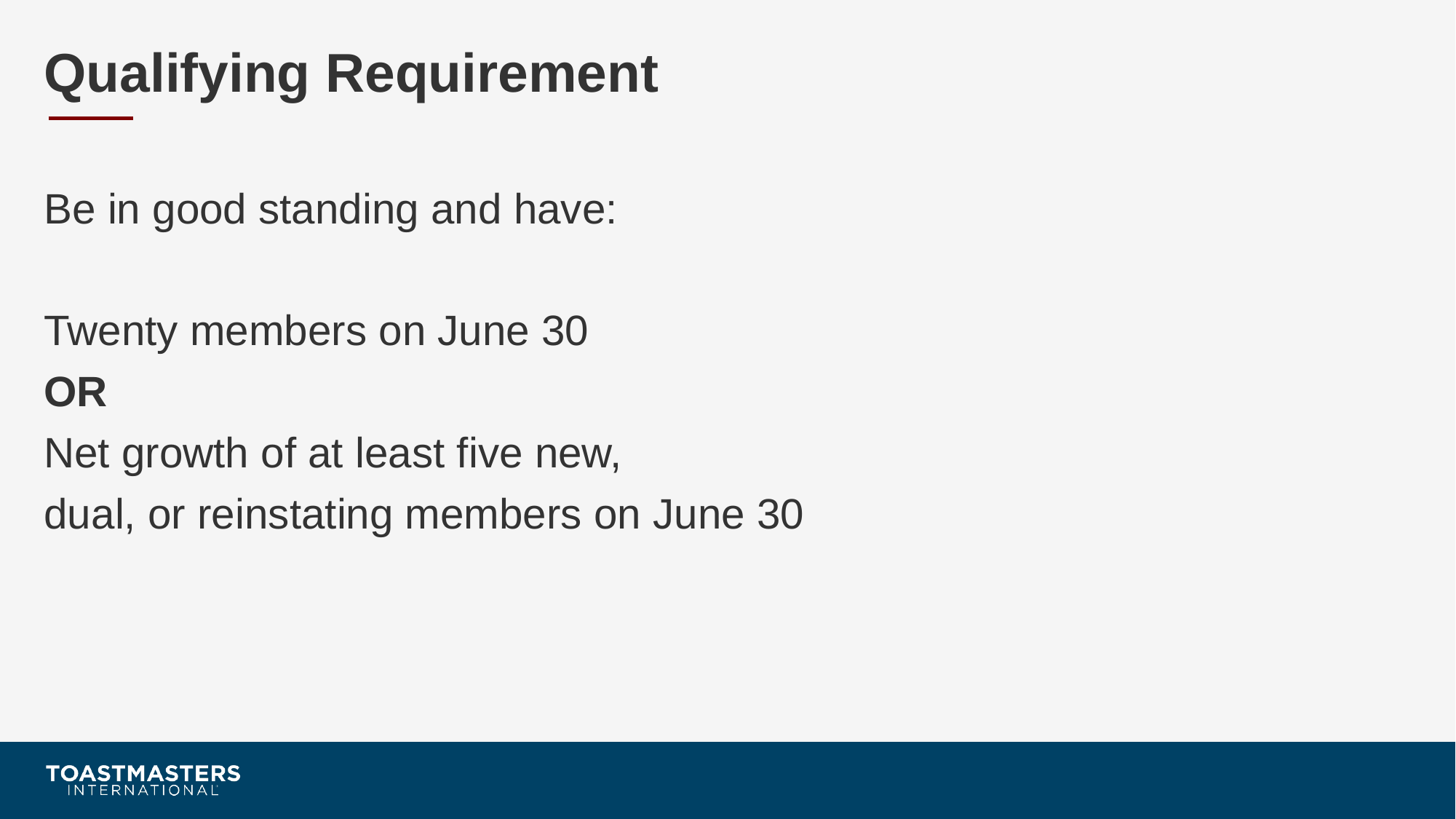

# Qualifying Requirement
Be in good standing and have:

Twenty members on June 30
OR
Net growth of at least five new,
dual, or reinstating members on June 30